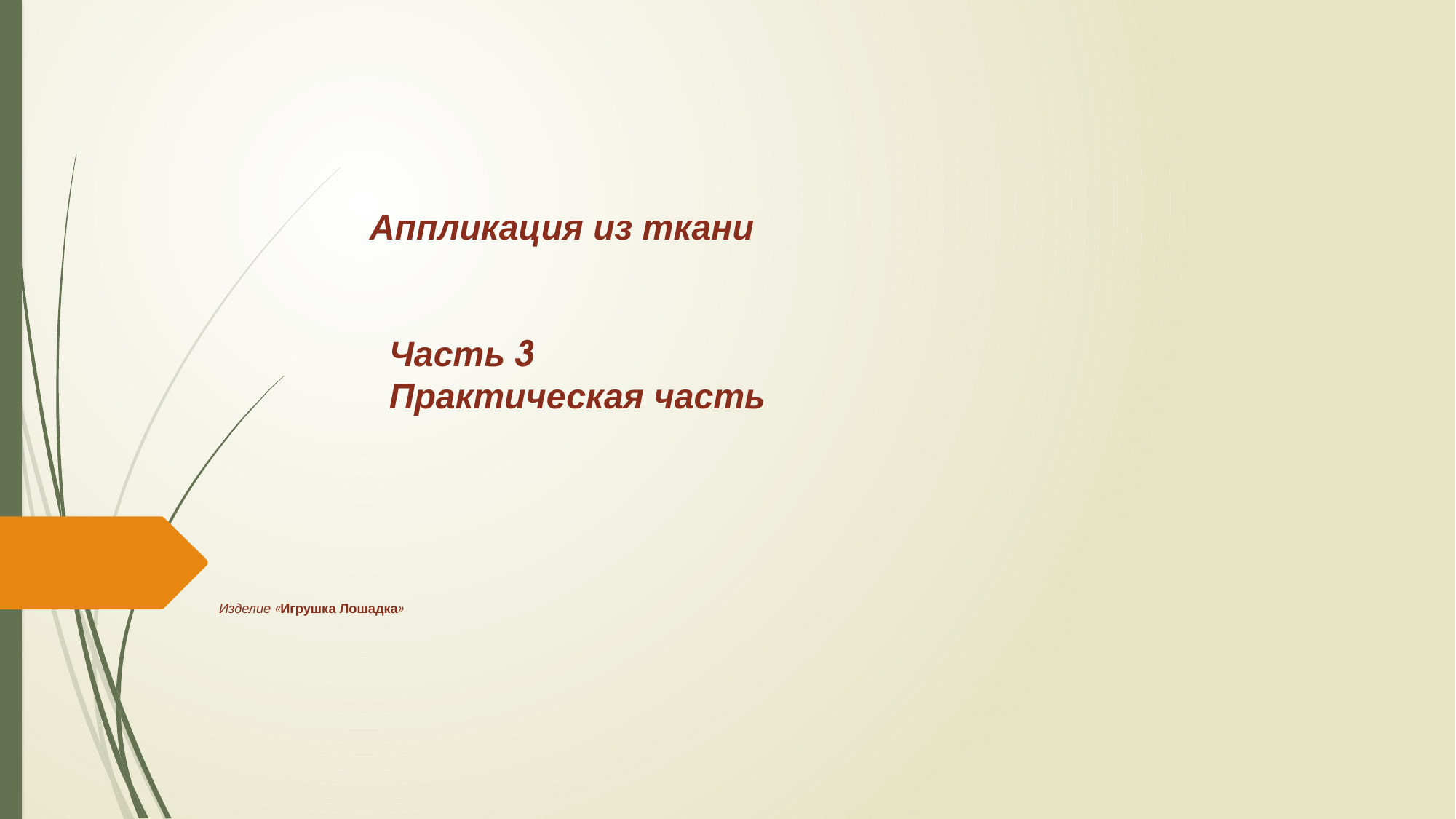

# Аппликация из ткани Часть 3 Практическая часть
Изделие «Игрушка Лошадка»